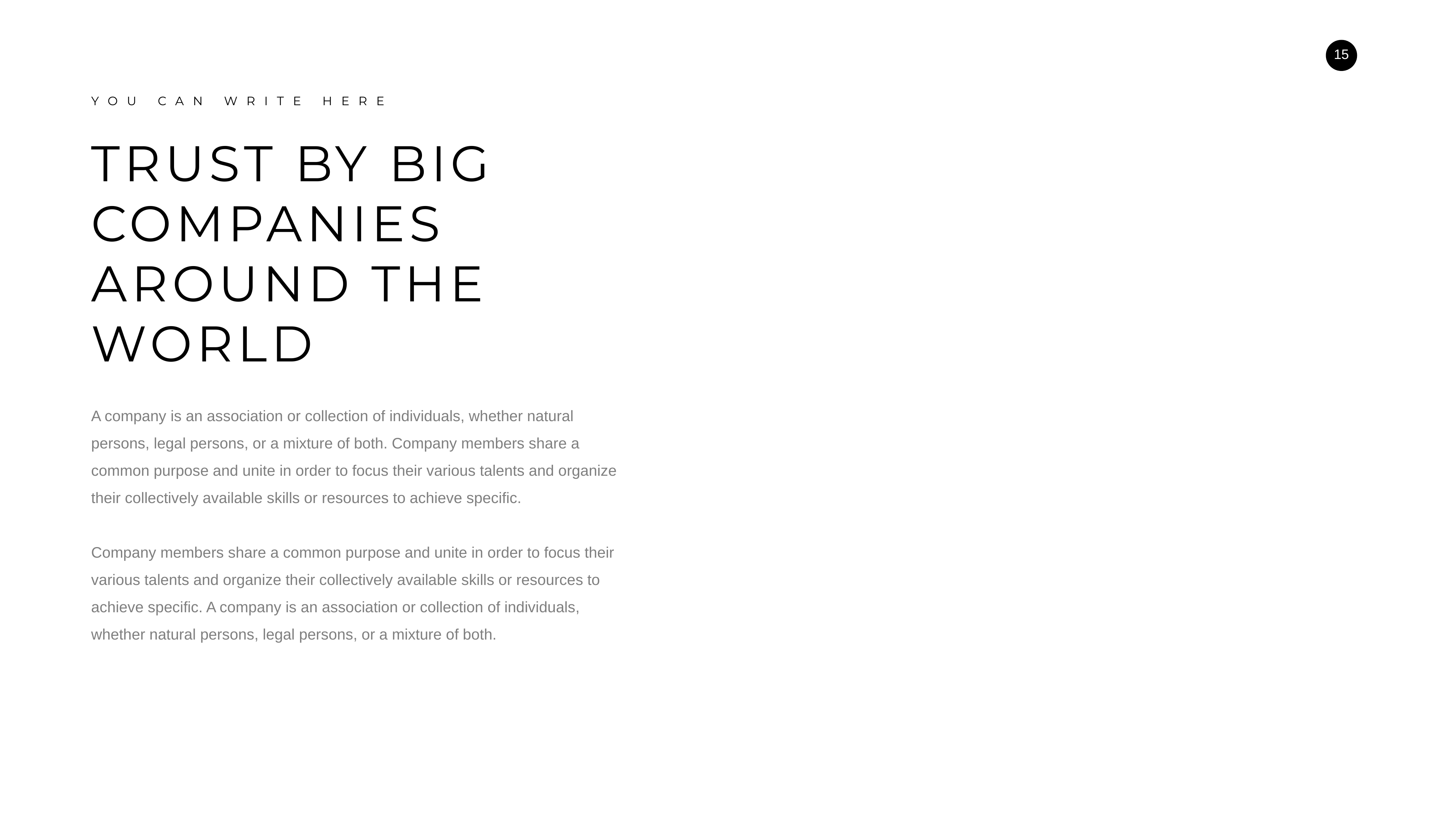

YOU CAN WRITE HERE
TRUST BY BIG COMPANIES AROUND THE WORLD
A company is an association or collection of individuals, whether natural persons, legal persons, or a mixture of both. Company members share a common purpose and unite in order to focus their various talents and organize their collectively available skills or resources to achieve specific.

Company members share a common purpose and unite in order to focus their various talents and organize their collectively available skills or resources to achieve specific. A company is an association or collection of individuals, whether natural persons, legal persons, or a mixture of both.